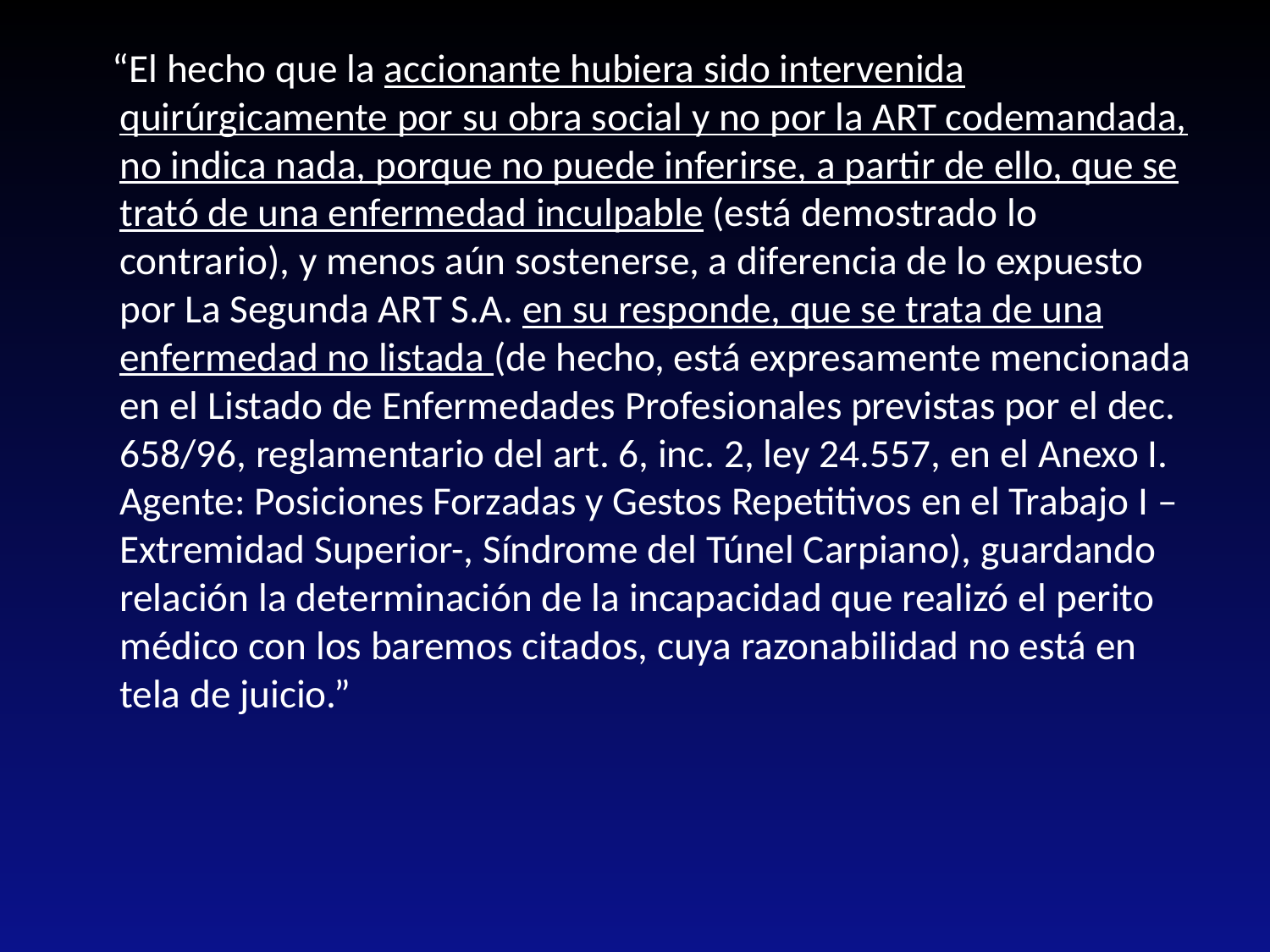

“El hecho que la accionante hubiera sido intervenida quirúrgicamente por su obra social y no por la ART codemandada, no indica nada, porque no puede inferirse, a partir de ello, que se trató de una enfermedad inculpable (está demostrado lo contrario), y menos aún sostenerse, a diferencia de lo expuesto por La Segunda ART S.A. en su responde, que se trata de una enfermedad no listada (de hecho, está expresamente mencionada en el Listado de Enfermedades Profesionales previstas por el dec. 658/96, reglamentario del art. 6, inc. 2, ley 24.557, en el Anexo I. Agente: Posiciones Forzadas y Gestos Repetitivos en el Trabajo I –Extremidad Superior-, Síndrome del Túnel Carpiano), guardando relación la determinación de la incapacidad que realizó el perito médico con los baremos citados, cuya razonabilidad no está en tela de juicio.”